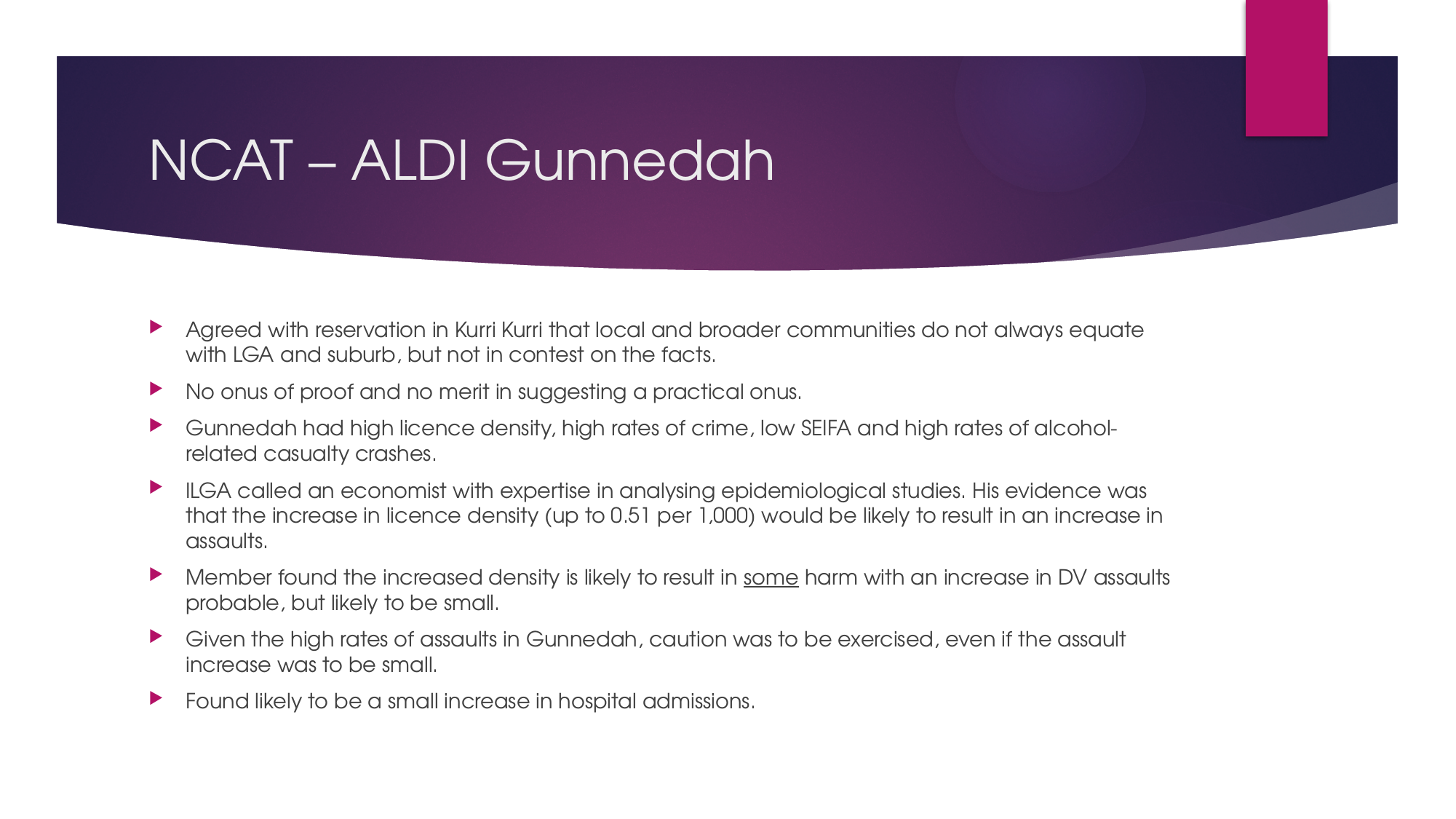

# NCAT – ALDI Gunnedah
Agreed with reservation in Kurri Kurri that local and broader communities do not always equate with LGA and suburb, but not in contest on the facts.
No onus of proof and no merit in suggesting a practical onus.
Gunnedah had high licence density, high rates of crime, low SEIFA and high rates of alcohol-related casualty crashes.
ILGA called an economist with expertise in analysing epidemiological studies. His evidence was that the increase in licence density (up to 0.51 per 1,000) would be likely to result in an increase in assaults.
Member found the increased density is likely to result in some harm with an increase in DV assaults probable, but likely to be small.
Given the high rates of assaults in Gunnedah, caution was to be exercised, even if the assault increase was to be small.
Found likely to be a small increase in hospital admissions.